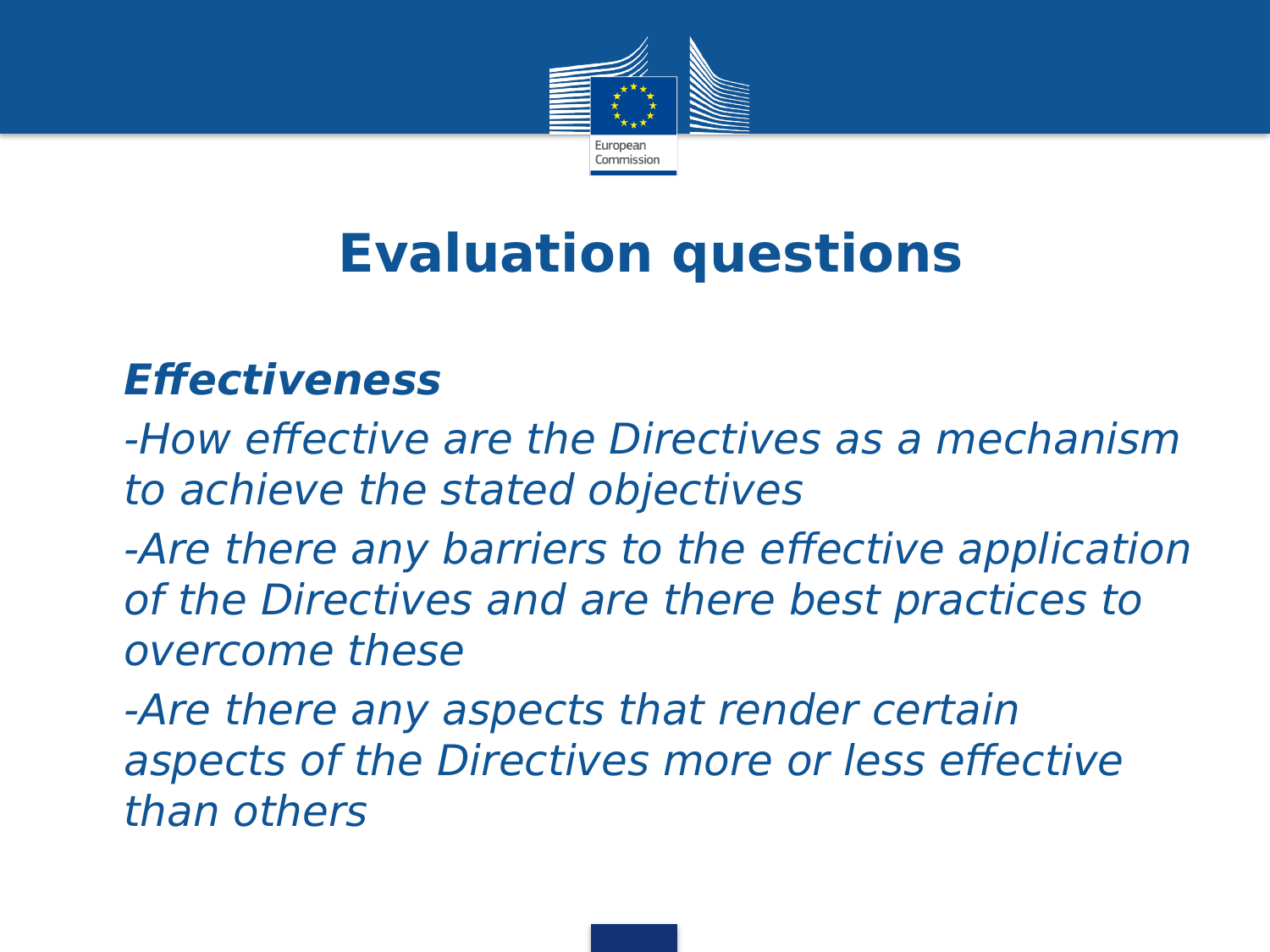

# Evaluation questions
Effectiveness
-How effective are the Directives as a mechanism to achieve the stated objectives
-Are there any barriers to the effective application of the Directives and are there best practices to overcome these
-Are there any aspects that render certain aspects of the Directives more or less effective than others